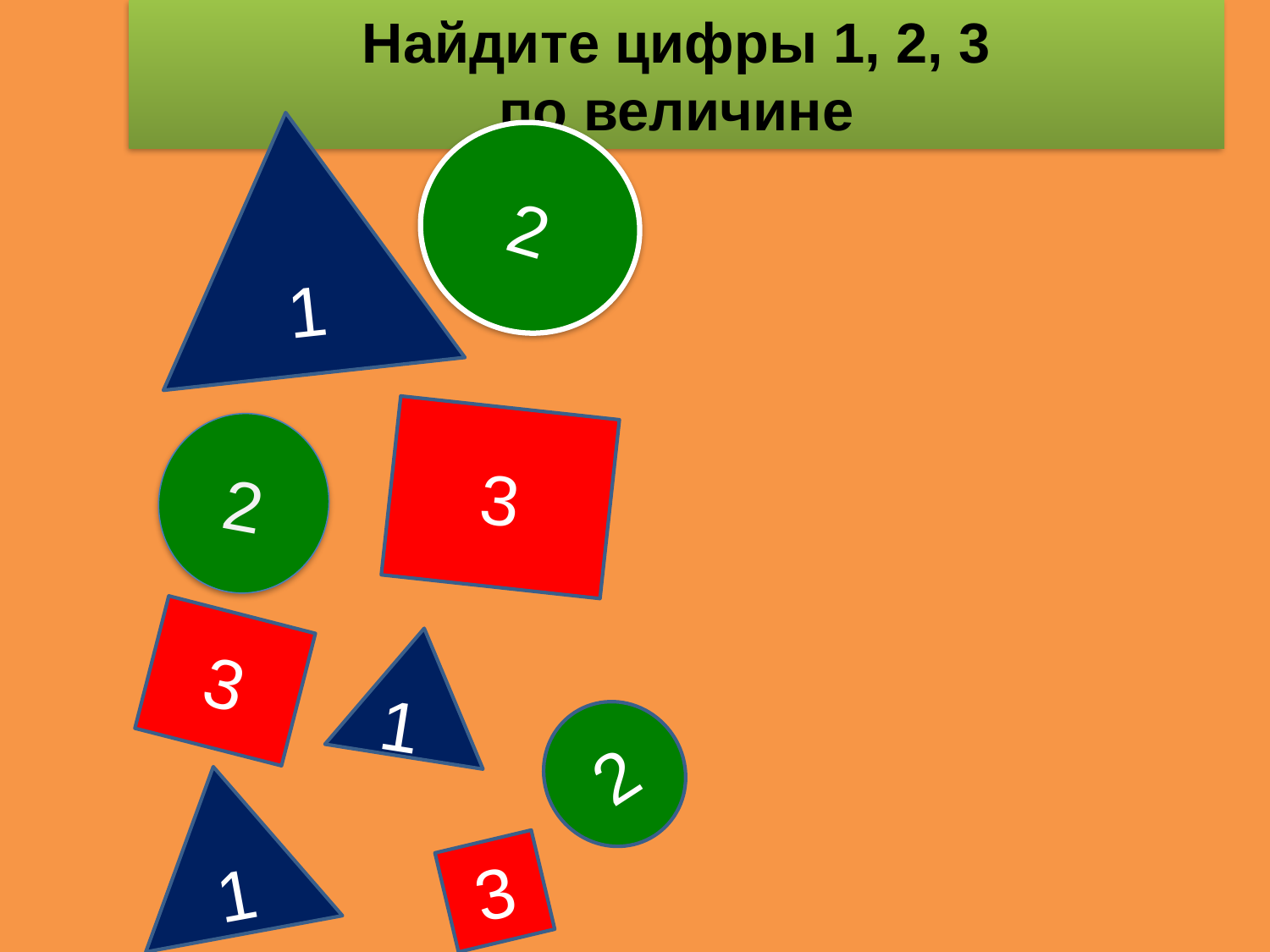

# Найдите цифры 1, 2, 3 по величине
1
2
3
2
3
1
2
1
3